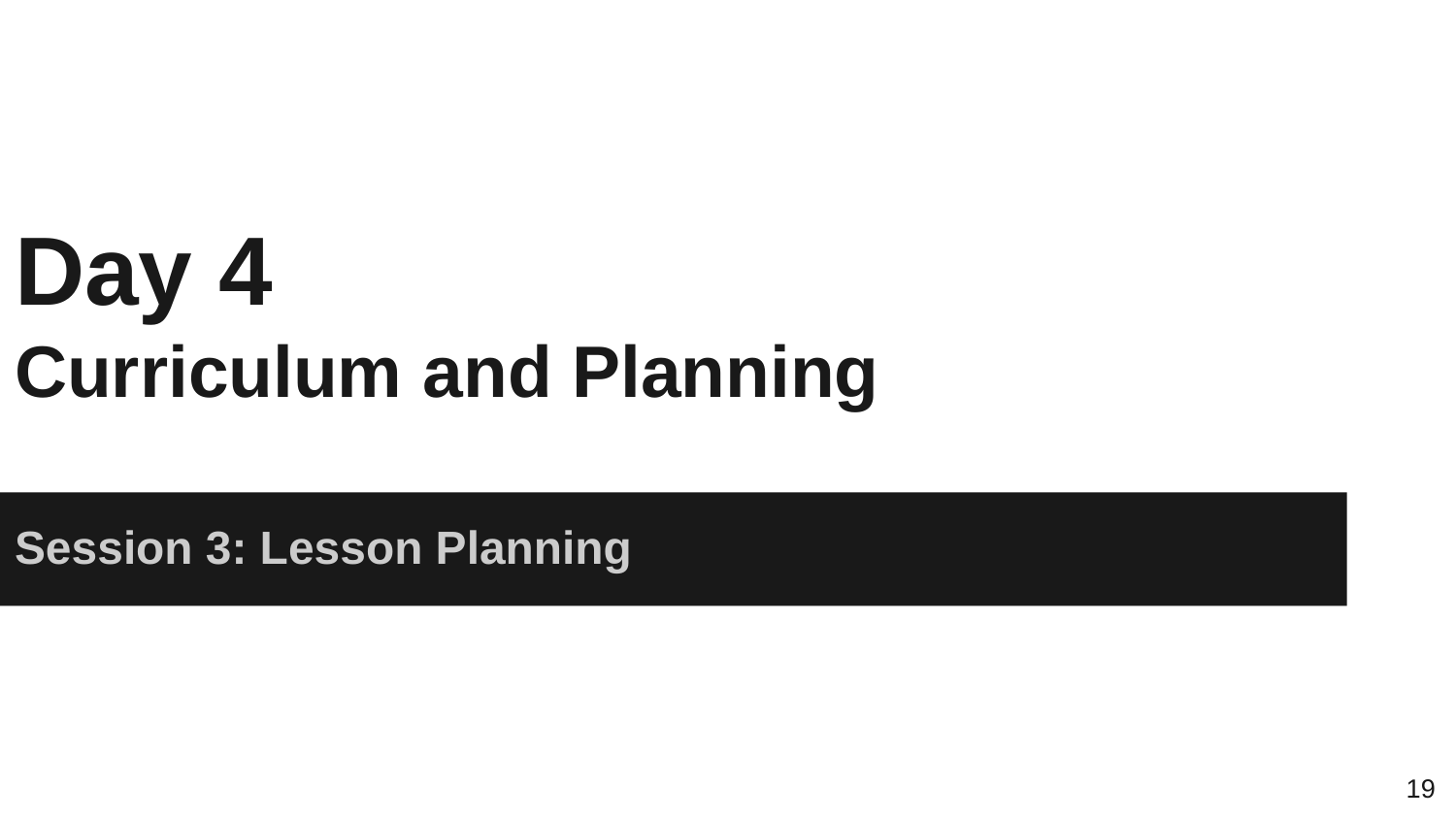

# Day 4
Curriculum and Planning
Session 3: Lesson Planning
19